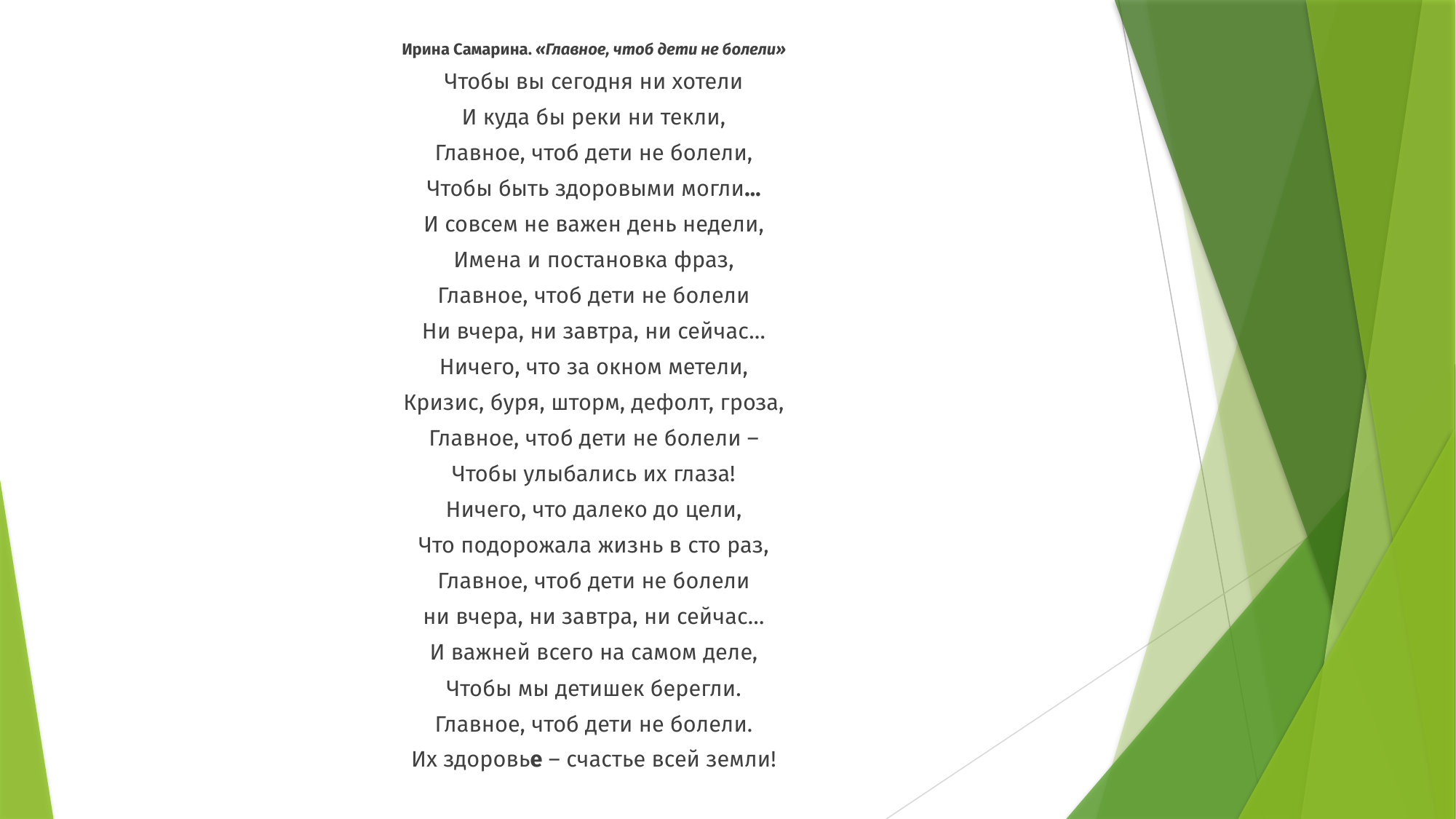

Ирина Самарина. «Главное, чтоб дети не болели»
Чтобы вы сегодня ни хотели
И куда бы реки ни текли,
Главное, чтоб дети не болели,
Чтобы быть здоровыми могли…
И совсем не важен день недели,
Имена и постановка фраз,
Главное, чтоб дети не болели
Ни вчера, ни завтра, ни сейчас…
Ничего, что за окном метели,
Кризис, буря, шторм, дефолт, гроза,
Главное, чтоб дети не болели –
Чтобы улыбались их глаза!
Ничего, что далеко до цели,
Что подорожала жизнь в сто раз,
Главное, чтоб дети не болели
ни вчера, ни завтра, ни сейчас…
И важней всего на самом деле,
Чтобы мы детишек берегли.
Главное, чтоб дети не болели.
Их здоровье – счастье всей земли!